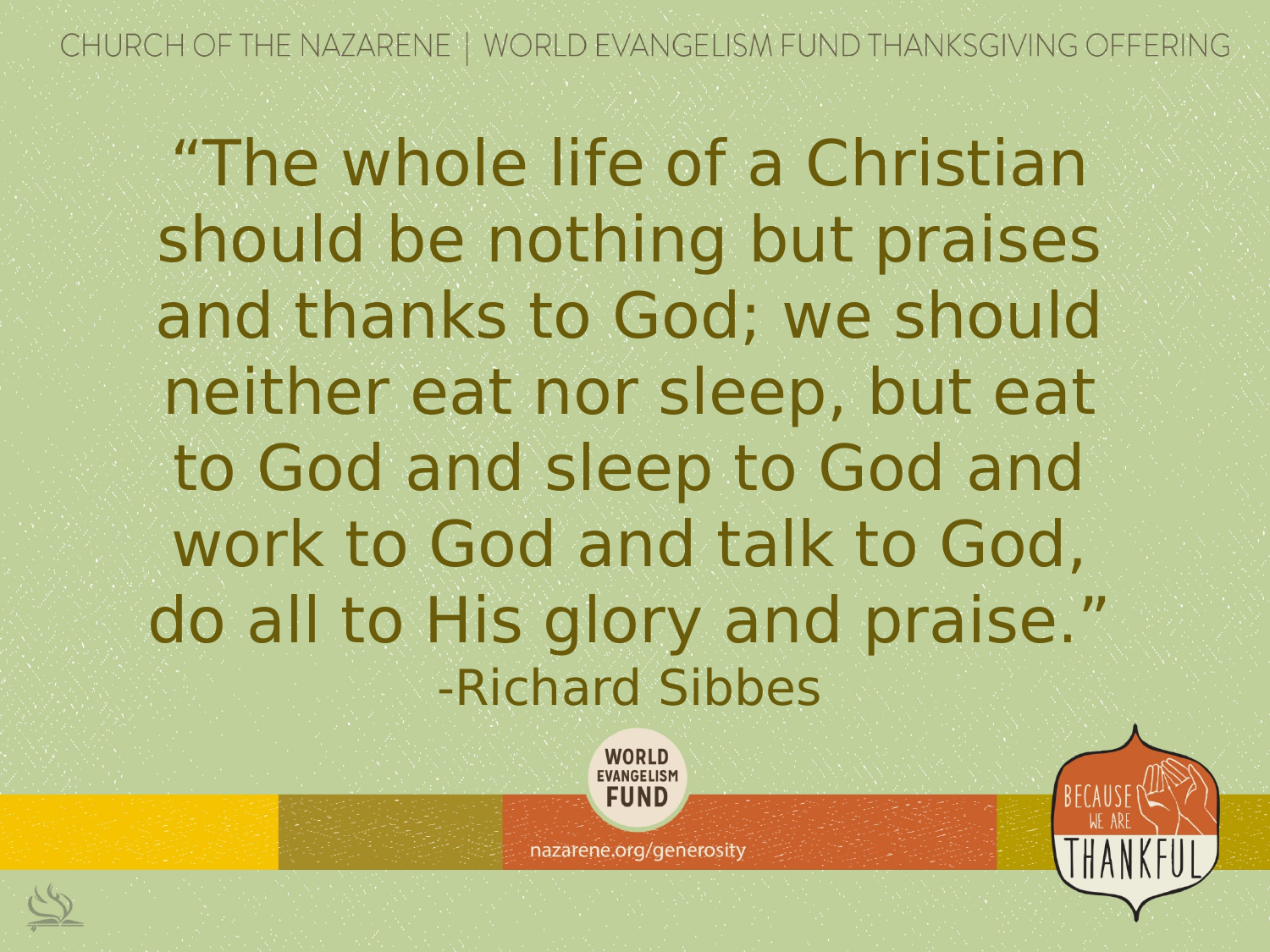

“The whole life of a Christian should be nothing but praises and thanks to God; we should neither eat nor sleep, but eat to God and sleep to God and work to God and talk to God, do all to His glory and praise.”
-Richard Sibbes